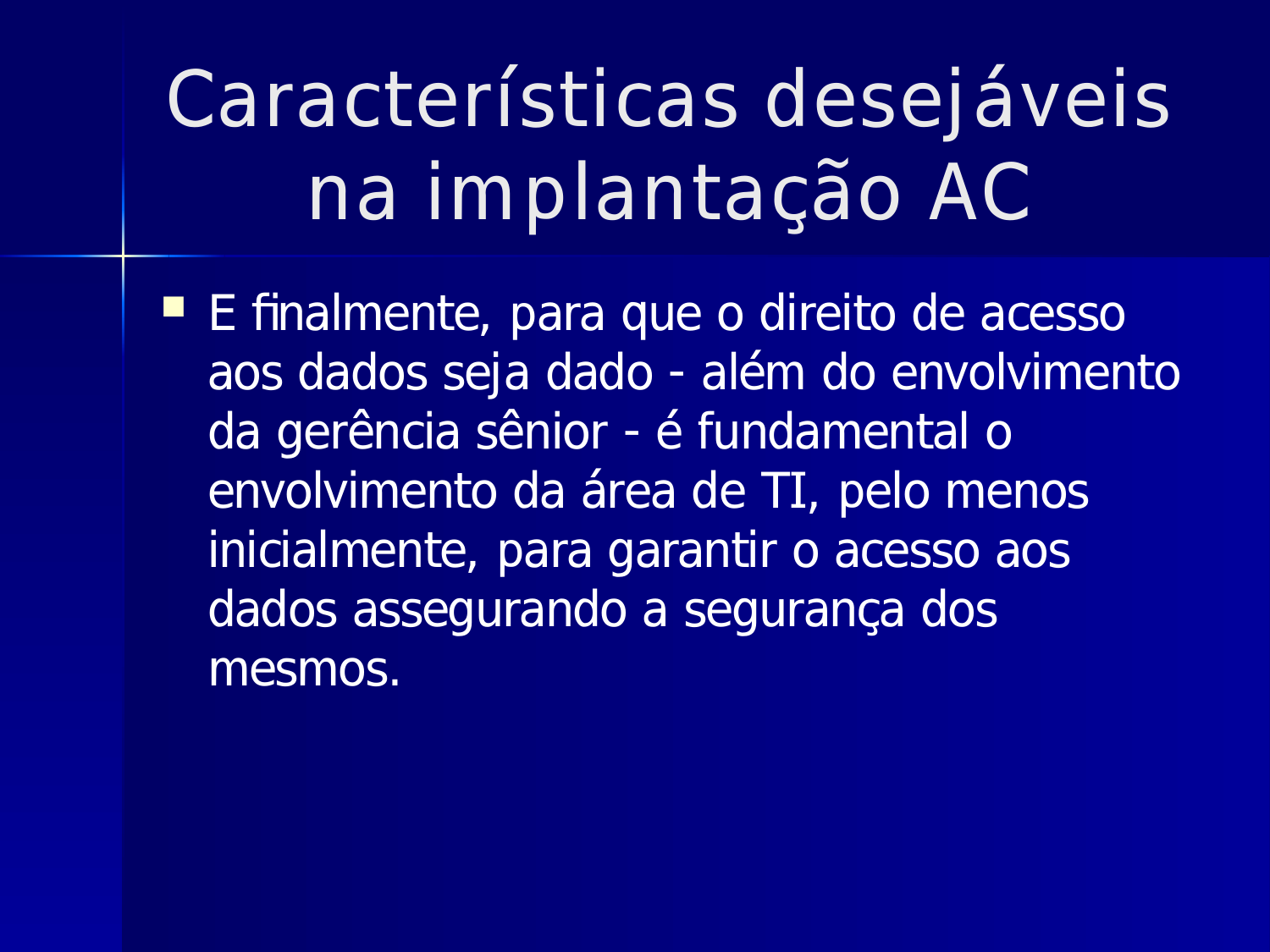

# Características desejáveis na implantação AC
E finalmente, para que o direito de acesso aos dados seja dado - além do envolvimento da gerência sênior - é fundamental o envolvimento da área de TI, pelo menos inicialmente, para garantir o acesso aos dados assegurando a segurança dos mesmos.